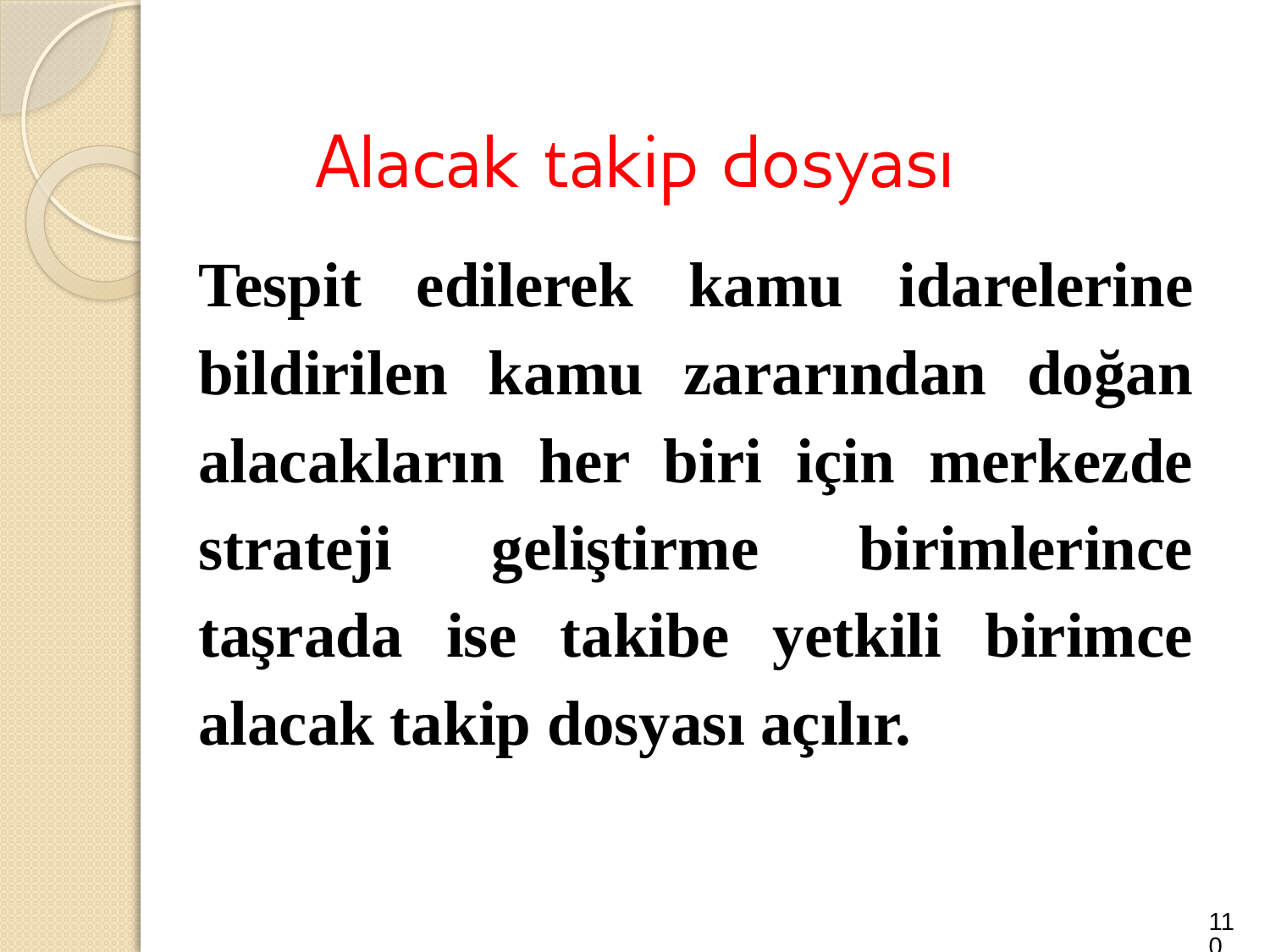

# Alacak takip dosyası
Tespit edilerek kamu idarelerine bildirilen kamu zararından doğan alacakların her biri için merkezde strateji geliştirme birimlerince taşrada ise takibe yetkili birimce alacak takip dosyası açılır.

110